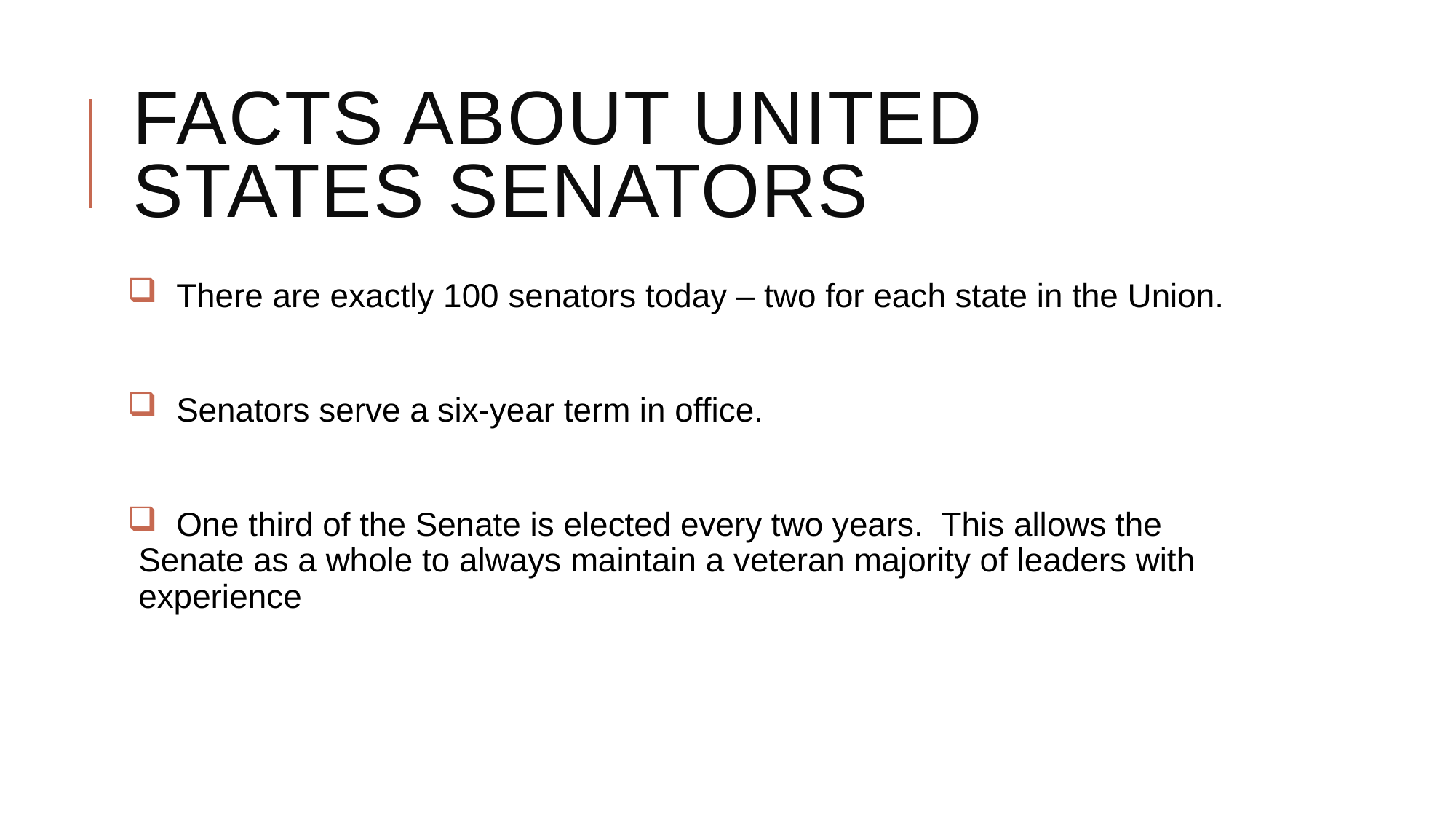

# Facts about United States Senators
  There are exactly 100 senators today – two for each state in the Union.

  Senators serve a six-year term in office.

  One third of the Senate is elected every two years.  This allows the Senate as a whole to always maintain a veteran majority of leaders with experience